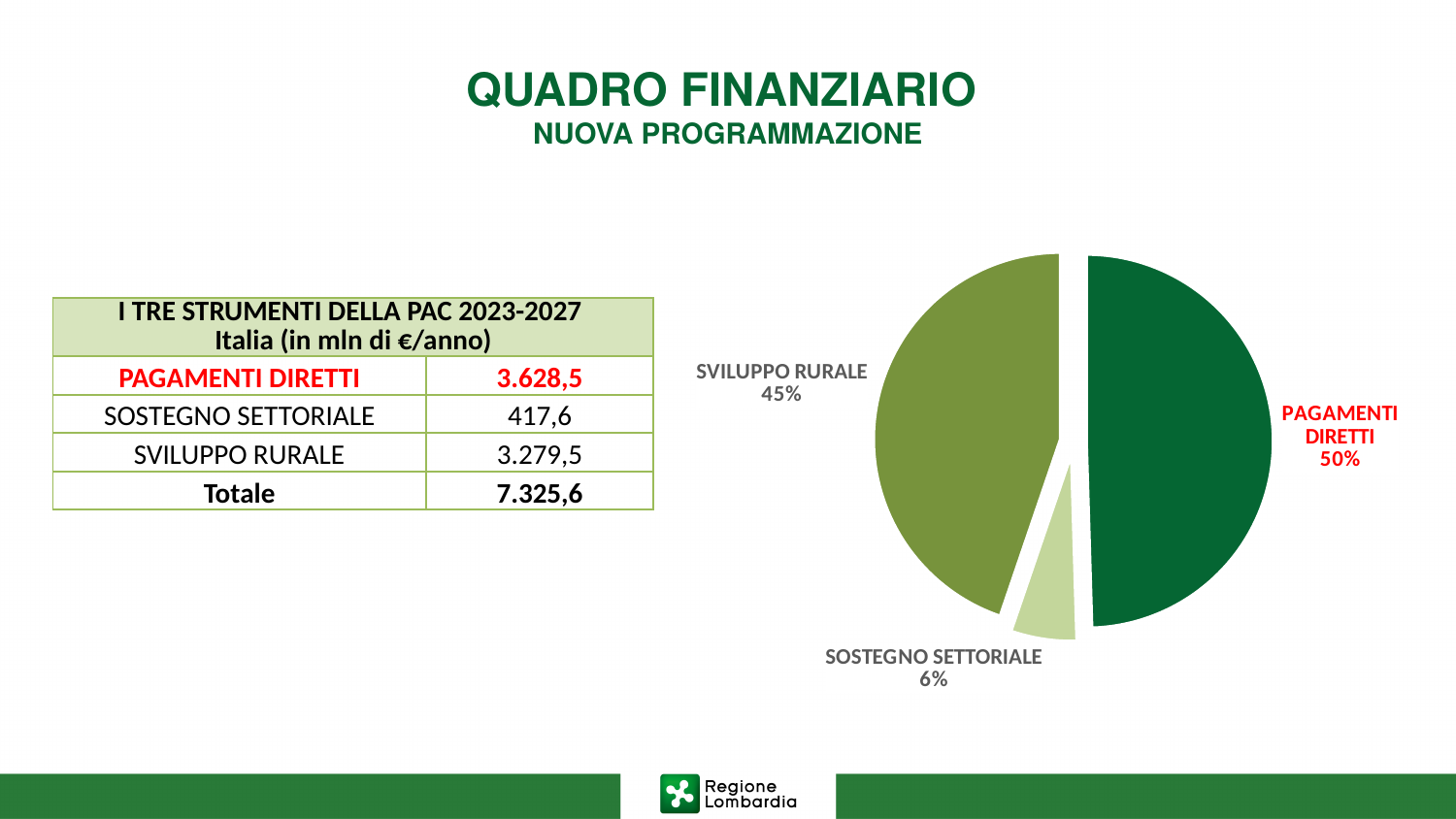

# QUADRO FINANZIARIO NUOVA PROGRAMMAZIONE

### Chart

| Category | € | % |
|---|---|---|
| PAGAMENTI DIRETTI | 3628.5 | 0.0 |
| SOSTEGNO SETTORIALE | 417.6 | 0.0 |
| SVILUPPO RURALE | 3279.5 | 0.0 |
| I TRE STRUMENTI DELLA PAC 2023-2027 Italia (in mln di €/anno) |  |
| --- | --- |
| PAGAMENTI DIRETTI | 3.628,5 |
| SOSTEGNO SETTORIALE | 417,6 |
| SVILUPPO RURALE | 3.279,5 |
| Totale | 7.325,6 |